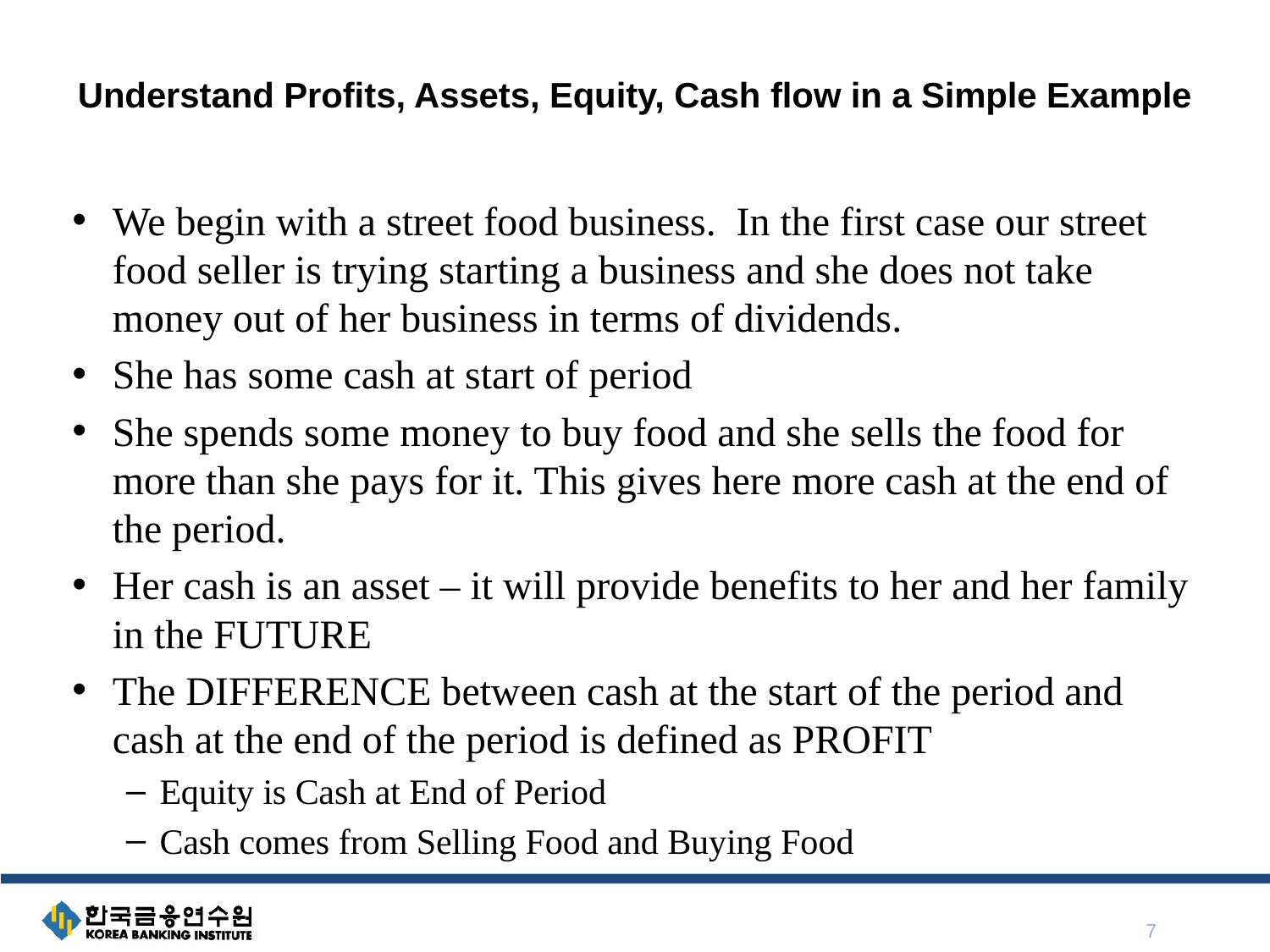

# Understand Profits, Assets, Equity, Cash flow in a Simple Example
We begin with a street food business.  In the first case our street food seller is trying starting a business and she does not take money out of her business in terms of dividends.
She has some cash at start of period
She spends some money to buy food and she sells the food for more than she pays for it. This gives here more cash at the end of the period.
Her cash is an asset – it will provide benefits to her and her family in the FUTURE
The DIFFERENCE between cash at the start of the period and cash at the end of the period is defined as PROFIT
Equity is Cash at End of Period
Cash comes from Selling Food and Buying Food

7